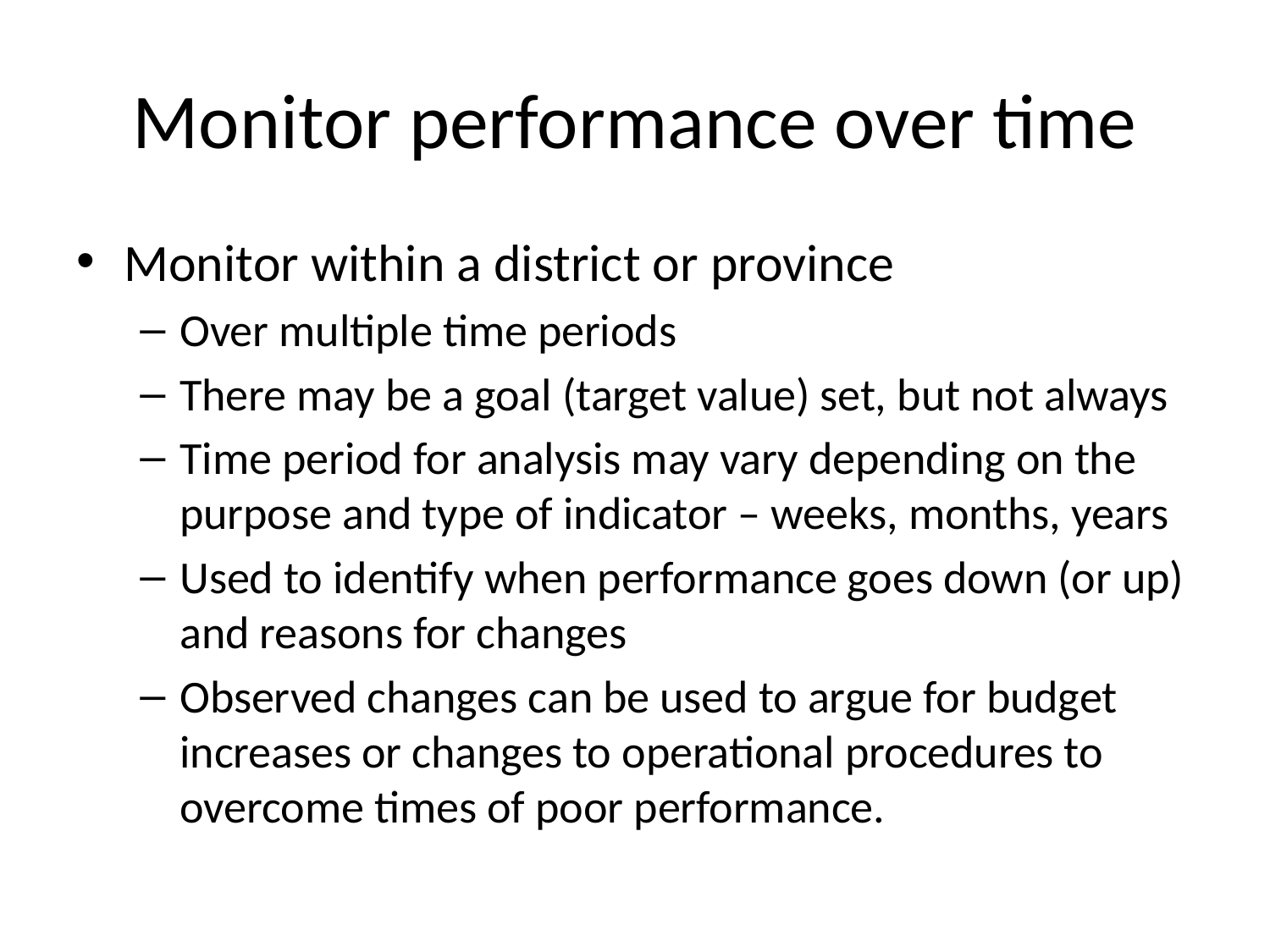

# Monitor performance over time
Monitor within a district or province
Over multiple time periods
There may be a goal (target value) set, but not always
Time period for analysis may vary depending on the purpose and type of indicator – weeks, months, years
Used to identify when performance goes down (or up) and reasons for changes
Observed changes can be used to argue for budget increases or changes to operational procedures to overcome times of poor performance.